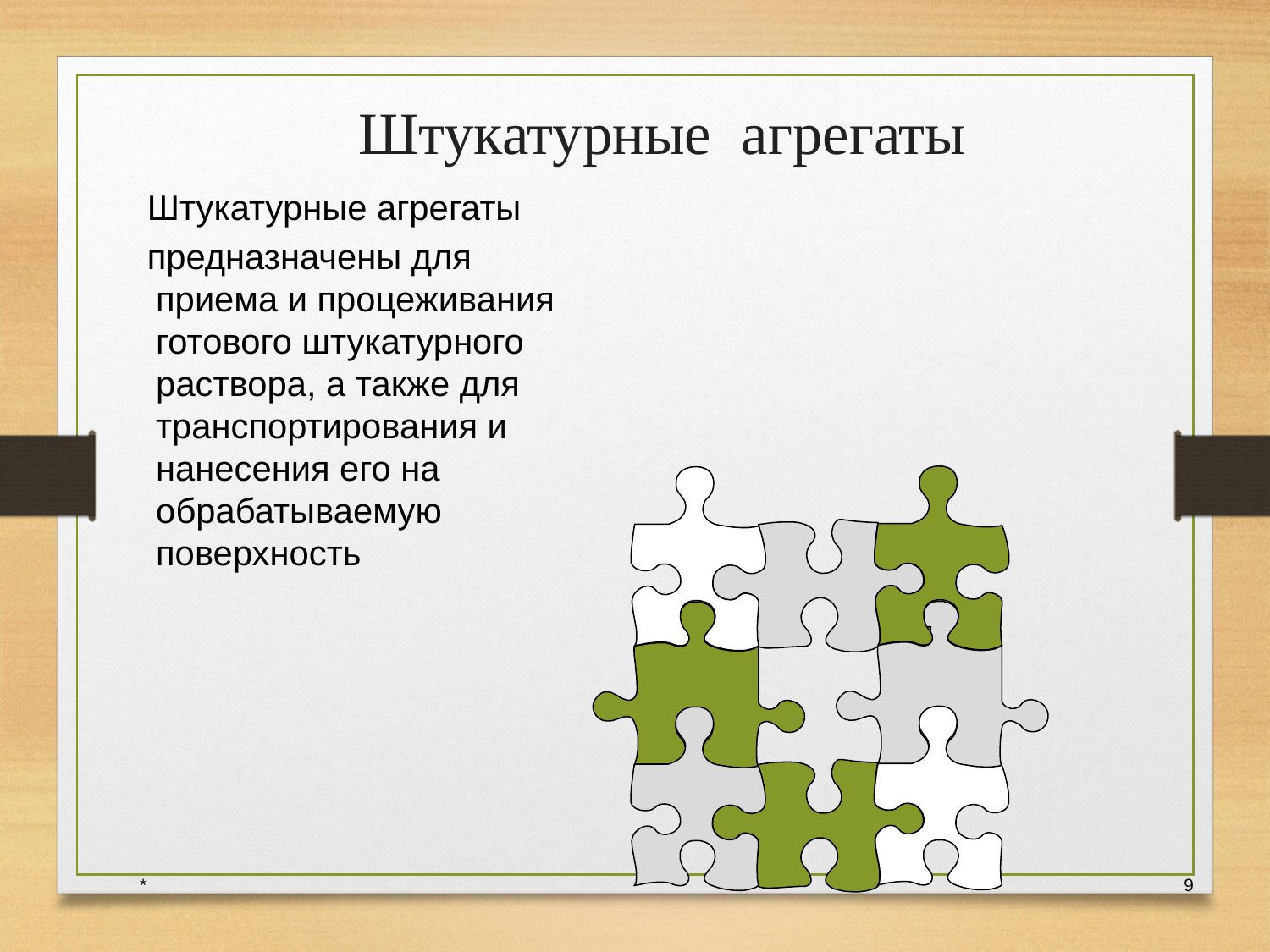

# Штукатурные  агрегаты
    Штукатурные агрегаты
    предназначены для приема и процеживания готового штукатурного раствора, а также для транспортирования и нанесения его на обрабатываемую поверхность

Текст

9
*